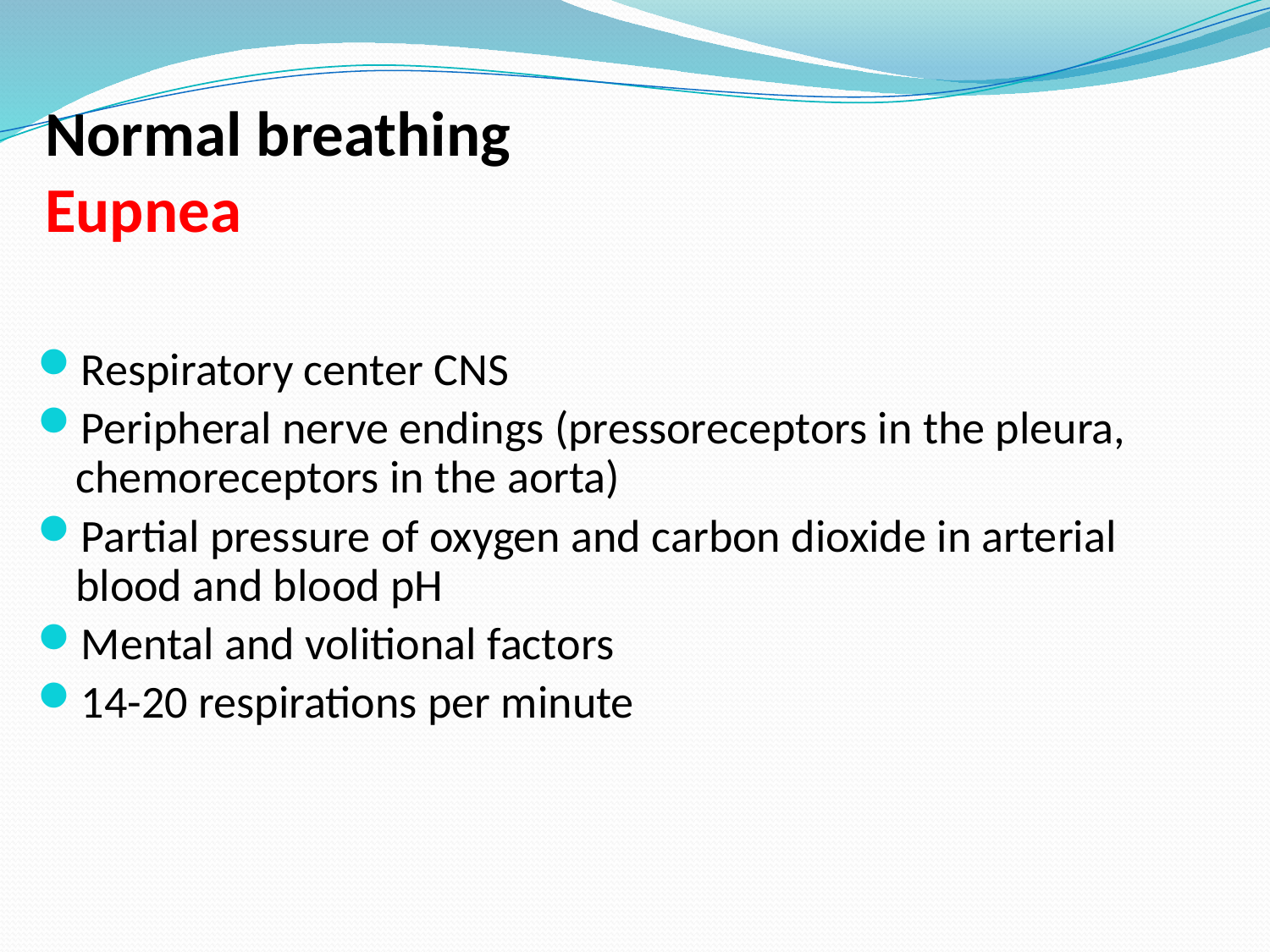

# Normal breathing Eupnea

Respiratory center CNS
Peripheral nerve endings (pressoreceptors in the pleura, chemoreceptors in the aorta)
Partial pressure of oxygen and carbon dioxide in arterial blood and blood pH
Mental and volitional factors
14-20 respirations per minute